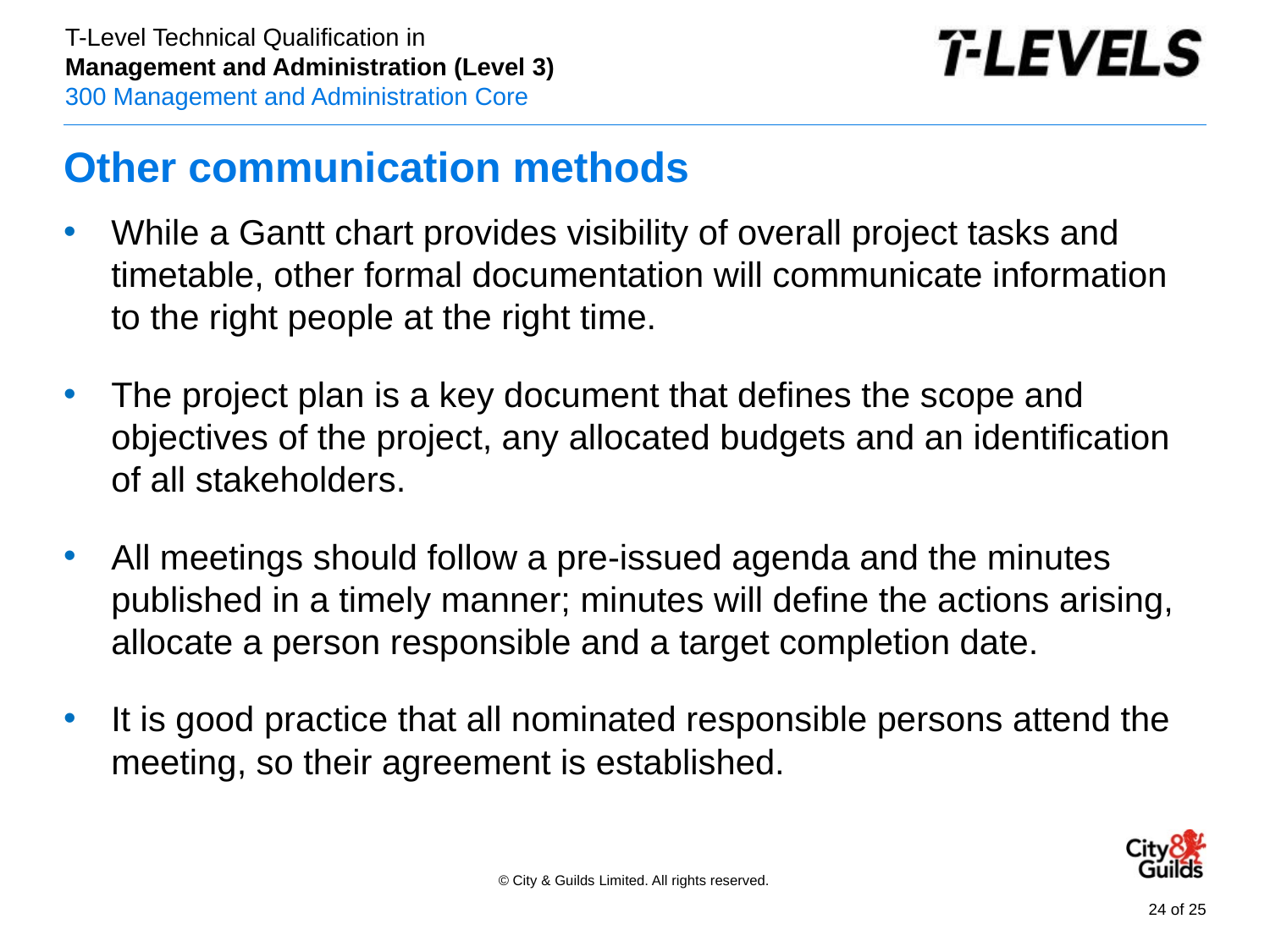

# Other communication methods
While a Gantt chart provides visibility of overall project tasks and timetable, other formal documentation will communicate information to the right people at the right time.
The project plan is a key document that defines the scope and objectives of the project, any allocated budgets and an identification of all stakeholders.
All meetings should follow a pre-issued agenda and the minutes published in a timely manner; minutes will define the actions arising, allocate a person responsible and a target completion date.
It is good practice that all nominated responsible persons attend the meeting, so their agreement is established.